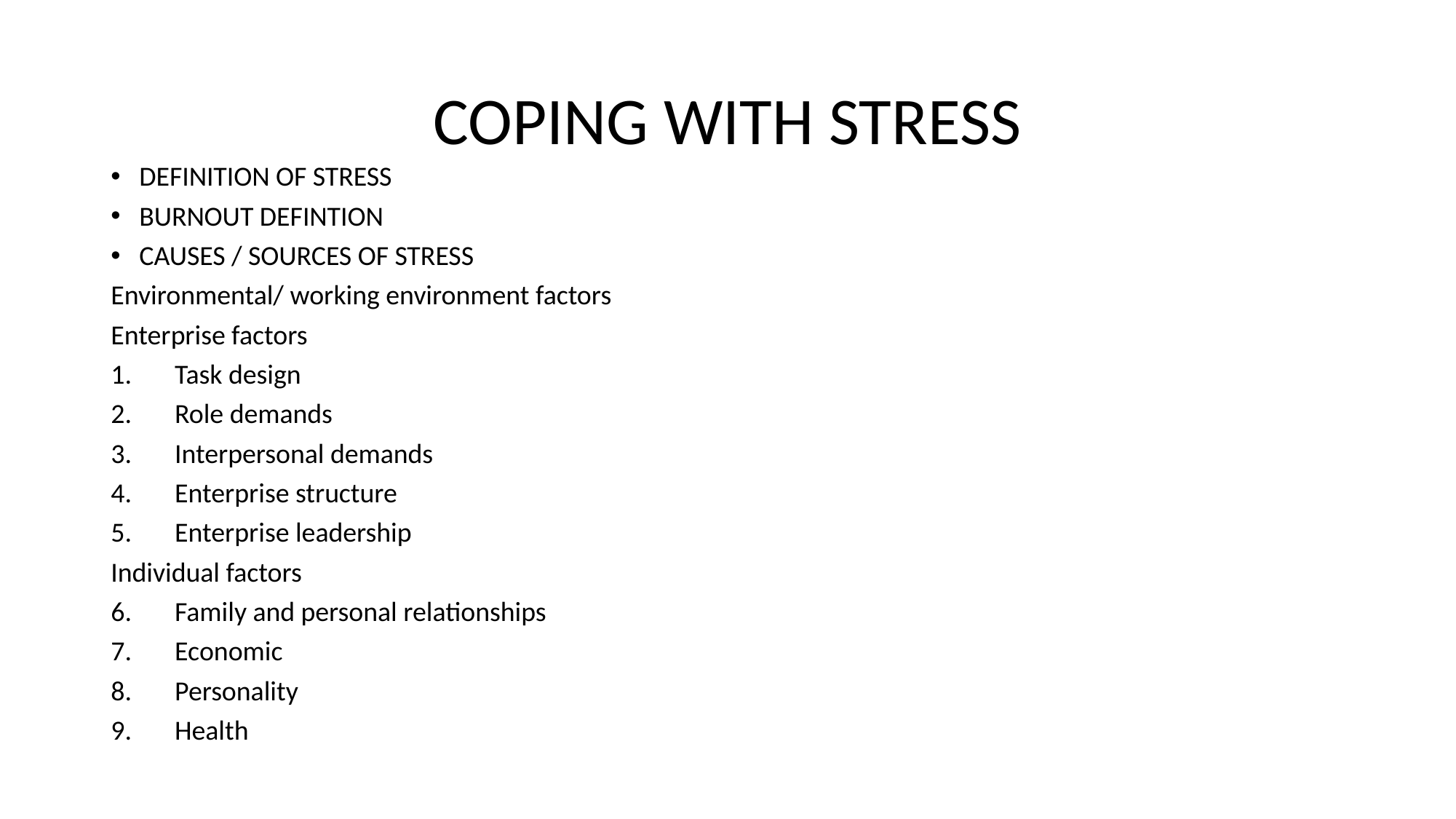

# COPING WITH STRESS
DEFINITION OF STRESS
BURNOUT DEFINTION
CAUSES / SOURCES OF STRESS
Environmental/ working environment factors
Enterprise factors
Task design
Role demands
Interpersonal demands
Enterprise structure
Enterprise leadership
Individual factors
Family and personal relationships
Economic
Personality
Health